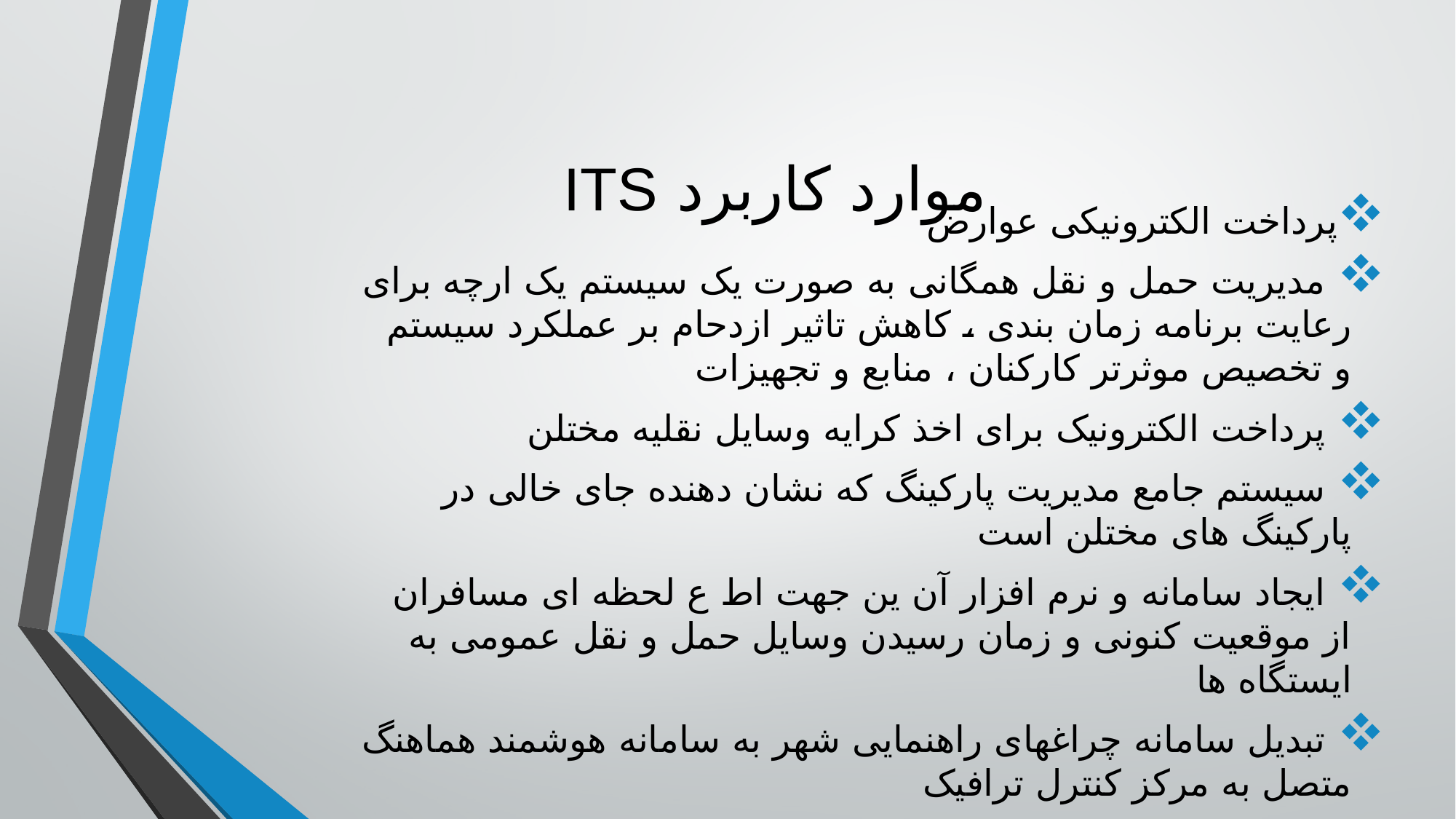

# موارد کاربرد ITS
پرداخت الکترونیکی عوارض
 مدیریت حمل و نقل همگانی به صورت یک سیستم یک ارچه برای رعایت برنامه زمان بندی ، کاهش تاثیر ازدحام بر عملکرد سیستم و تخصیص موثرتر کارکنان ، منابع و تجهیزات
 پرداخت الکترونیک برای اخذ کرایه وسایل نقلیه مختلن
 سیستم جامع مدیریت پارکینگ که نشان دهنده جای خالی در پارکینگ های مختلن است
 ایجاد سامانه و نرم افزار آن ین جهت اط ع لحظه ای مسافران از موقعیت کنونی و زمان رسیدن وسایل حمل و نقل عمومی به ایستگاه ها
 تبدیل سامانه چراغهای راهنمایی شهر به سامانه هوشمند هماهنگ متصل به مرکز کنترل ترافیک